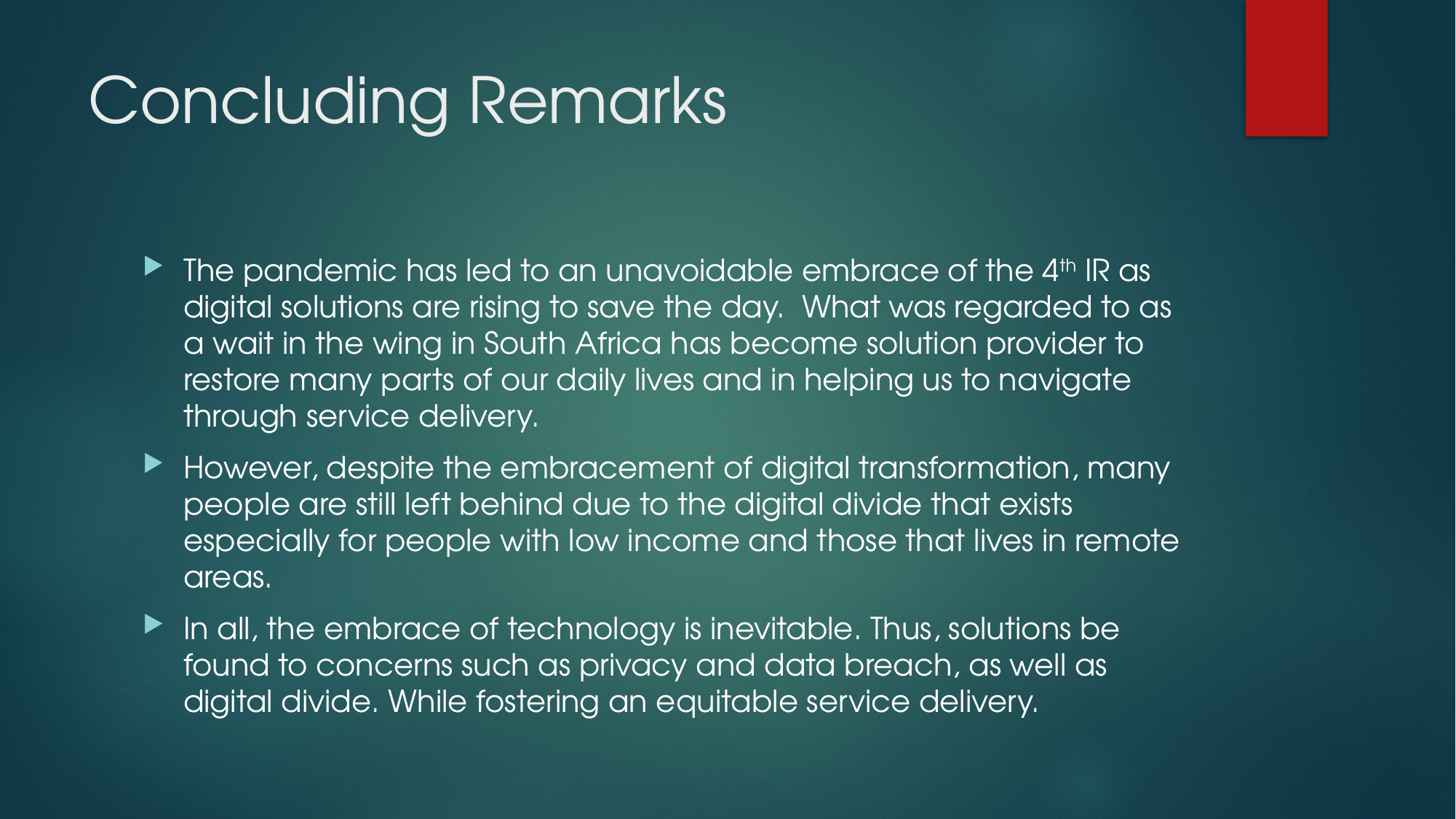

# Concluding Remarks
The pandemic has led to an unavoidable embrace of the 4th IR as digital solutions are rising to save the day.  What was regarded to as a wait in the wing in South Africa has become solution provider to restore many parts of our daily lives and in helping us to navigate through service delivery.
However, despite the embracement of digital transformation, many people are still left behind due to the digital divide that exists especially for people with low income and those that lives in remote areas.
In all, the embrace of technology is inevitable. Thus, solutions be found to concerns such as privacy and data breach, as well as digital divide. While fostering an equitable service delivery.